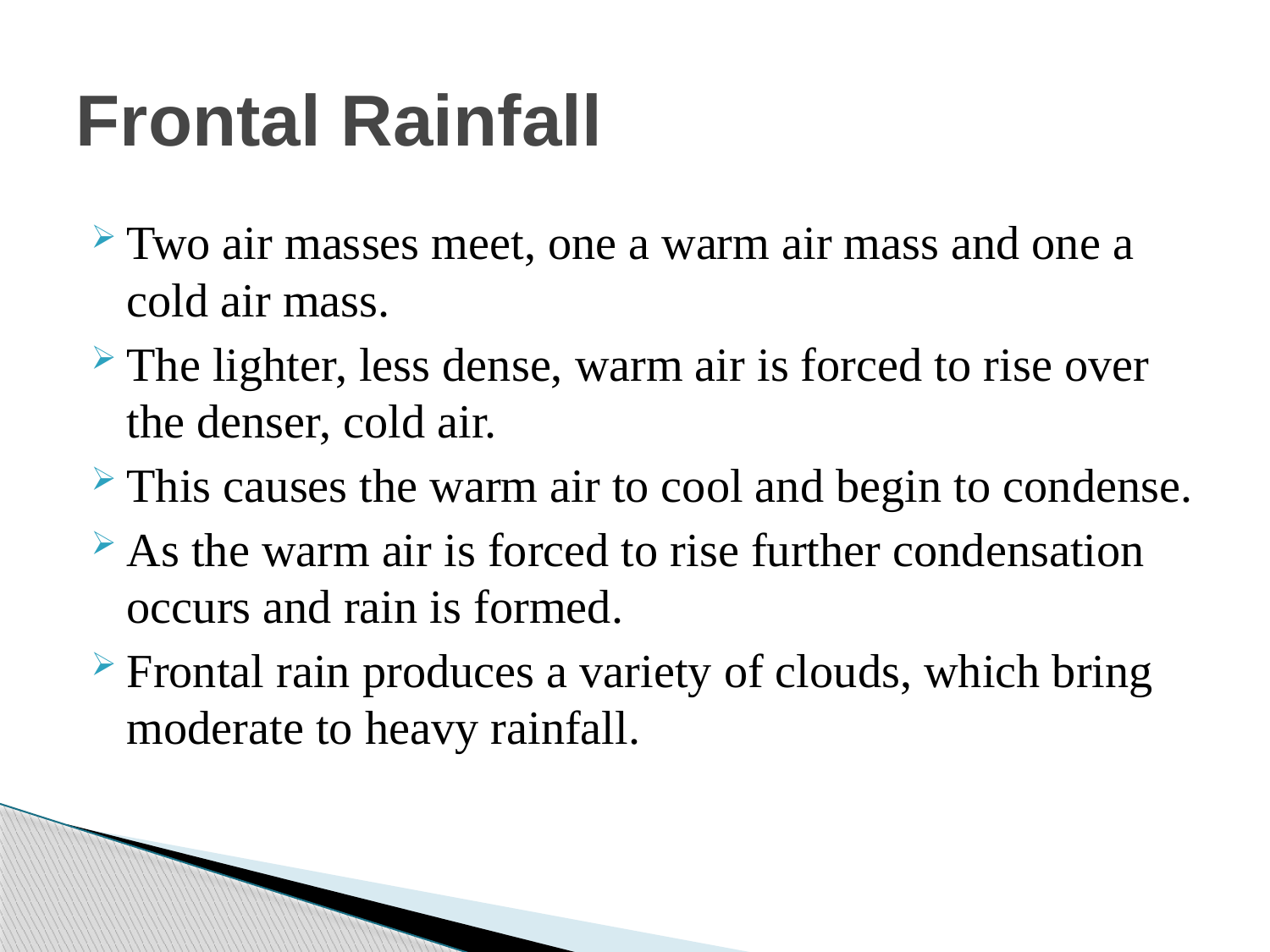

# Frontal Rainfall
Two air masses meet, one a warm air mass and one a cold air mass.
The lighter, less dense, warm air is forced to rise over the denser, cold air.
This causes the warm air to cool and begin to condense.
As the warm air is forced to rise further condensation occurs and rain is formed.
Frontal rain produces a variety of clouds, which bring moderate to heavy rainfall.